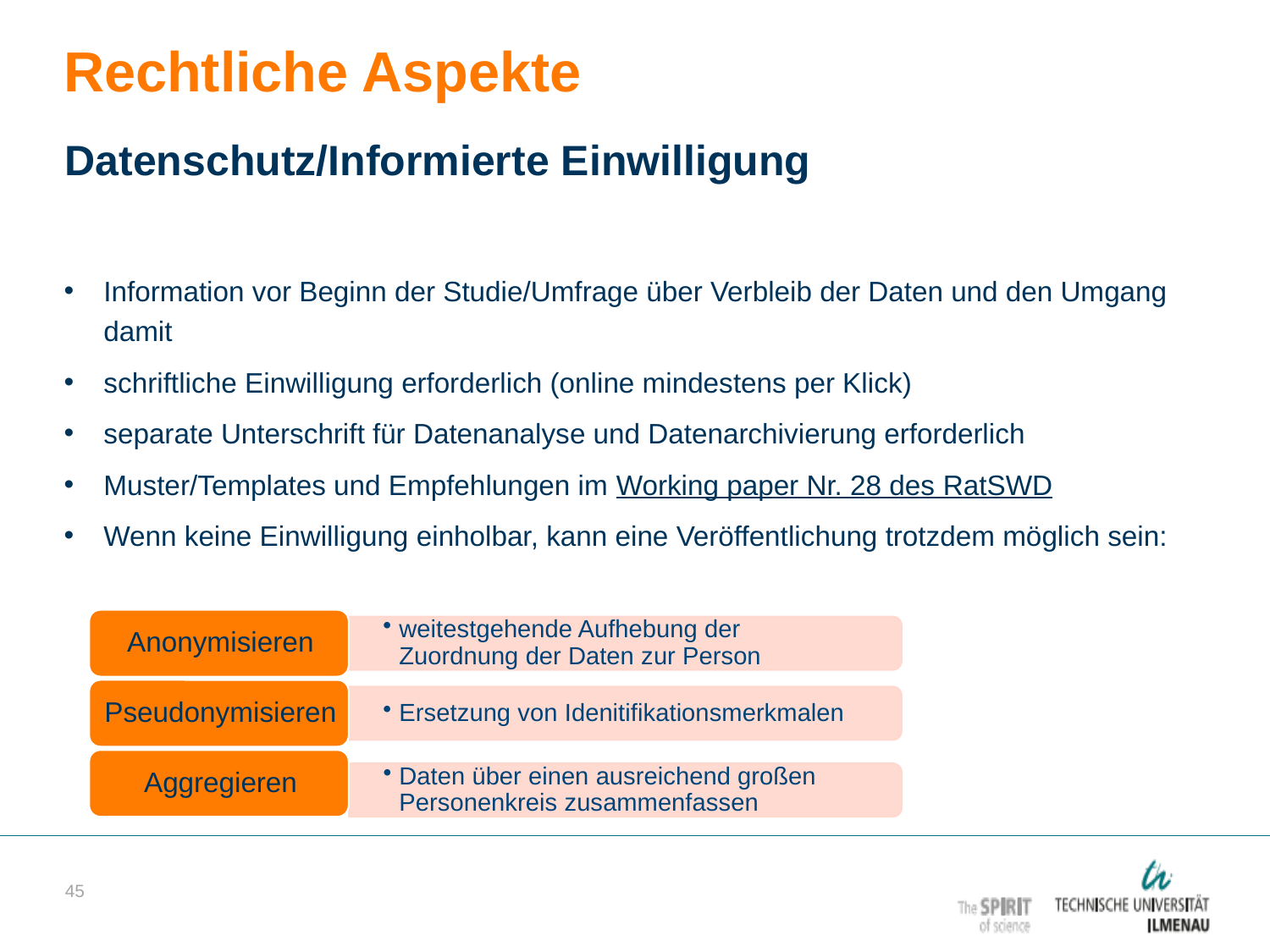

Rechtliche Aspekte
Datenschutz/Informierte Einwilligung
Information vor Beginn der Studie/Umfrage über Verbleib der Daten und den Umgang damit
schriftliche Einwilligung erforderlich (online mindestens per Klick)
separate Unterschrift für Datenanalyse und Datenarchivierung erforderlich
Muster/Templates und Empfehlungen im Working paper Nr. 28 des RatSWD
Wenn keine Einwilligung einholbar, kann eine Veröffentlichung trotzdem möglich sein:

weitestgehende Aufhebung der Zuordnung der Daten zur Person
Anonymisieren
Ersetzung von Idenitifikationsmerkmalen
Pseudonymisieren
Daten über einen ausreichend großen Personenkreis zusammenfassen
Aggregieren
45